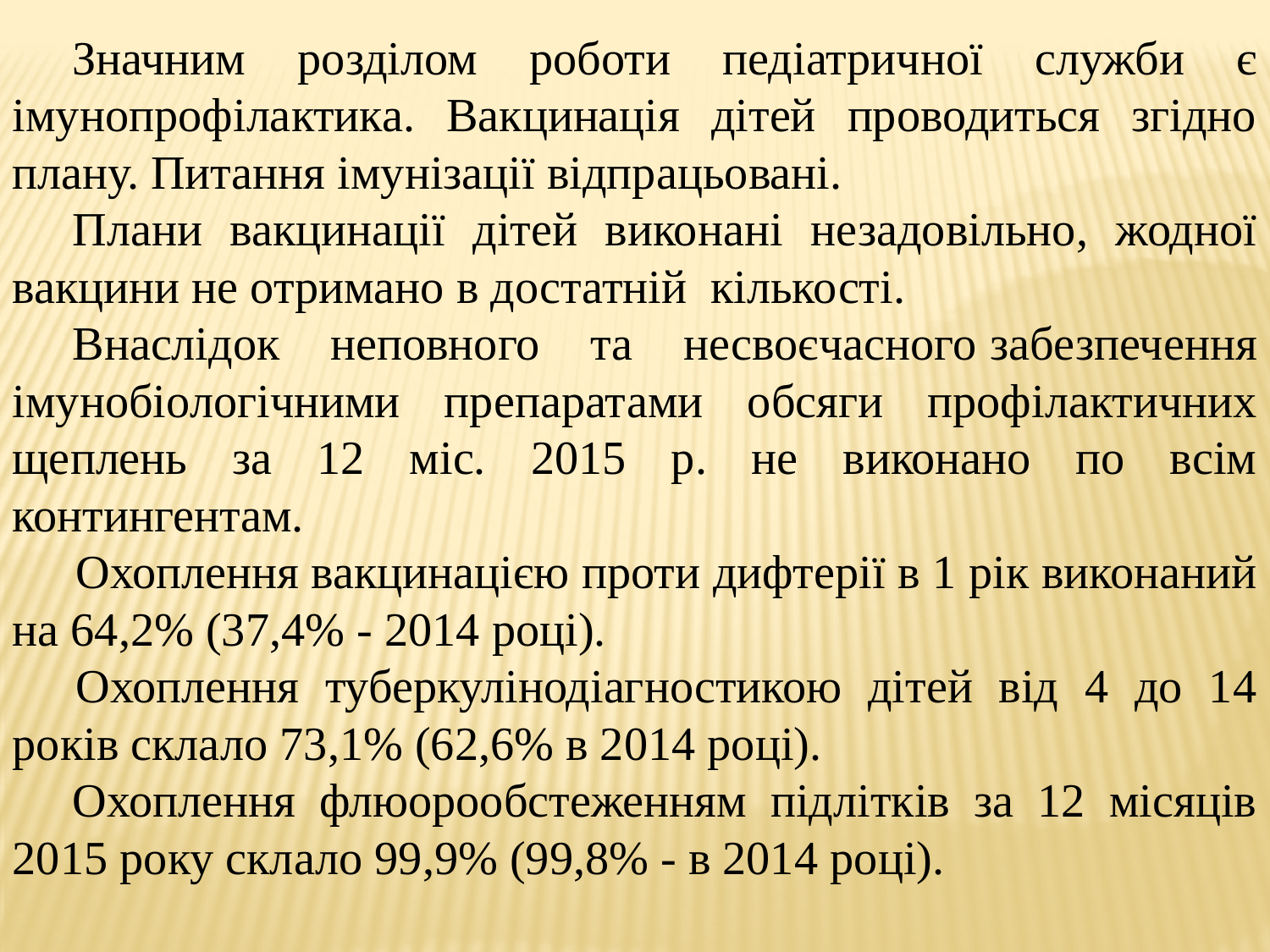

Значним розділом роботи педіатричної служби є імунопрофілактика. Вакцинація дітей проводиться згідно плану. Питання імунізації відпрацьовані.
Плани вакцинації дітей виконані незадовільно, жодної вакцини не отримано в достатній  кількості.
Внаслідок    неповного    та    несвоєчасного забезпечення імунобіологічними препаратами обсяги профілактичних щеплень за 12 міс. 2015 р. не виконано по всім контингентам.
Охоплення вакцинацією проти дифтерії в 1 рік виконаний на 64,2% (37,4% - 2014 році).
Охоплення туберкулінодіагностикою дітей від 4 до 14 років склало 73,1% (62,6% в 2014 році).
Охоплення флюорообстеженням підлітків за 12 місяців 2015 року склало 99,9% (99,8% - в 2014 році).